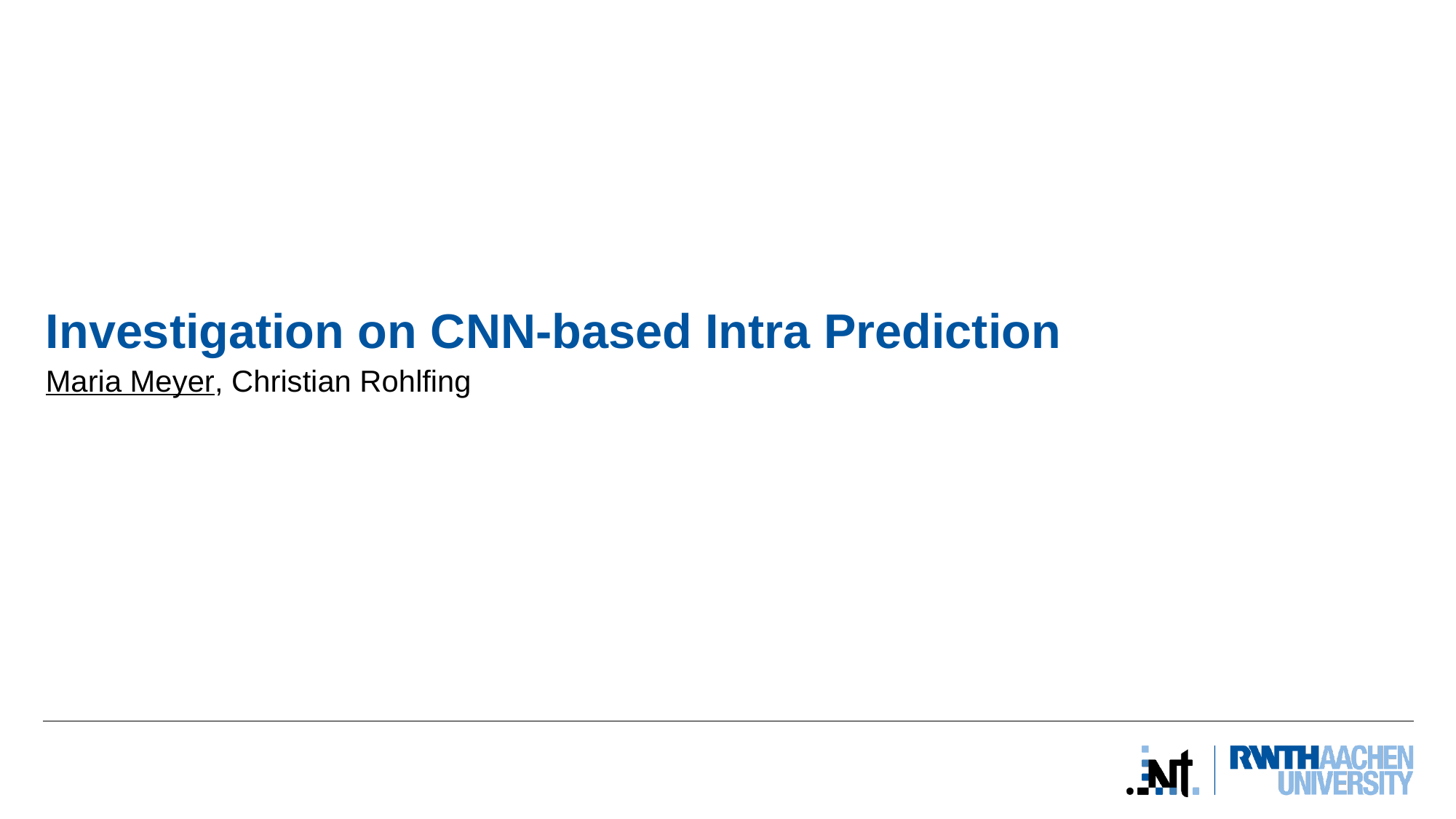

# Investigation on CNN-based Intra Prediction
Maria Meyer, Christian Rohlfing